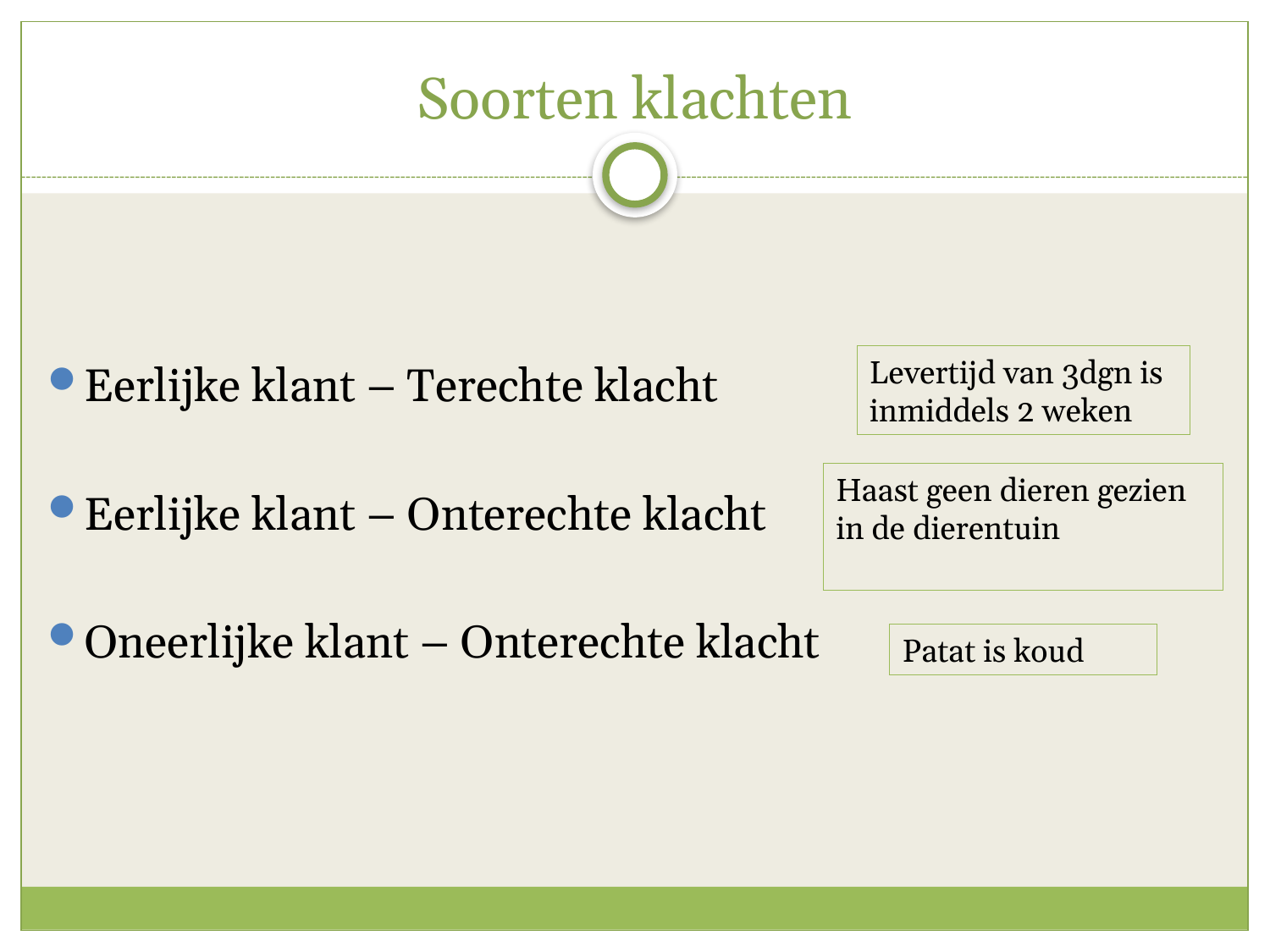

# Soorten klachten

Eerlijke klant – Terechte klacht

Eerlijke klant – Onterechte klacht

Oneerlijke klant – Onterechte klacht
Levertijd van 3dgn is inmiddels 2 weken
Haast geen dieren gezien in de dierentuin

Patat is koud